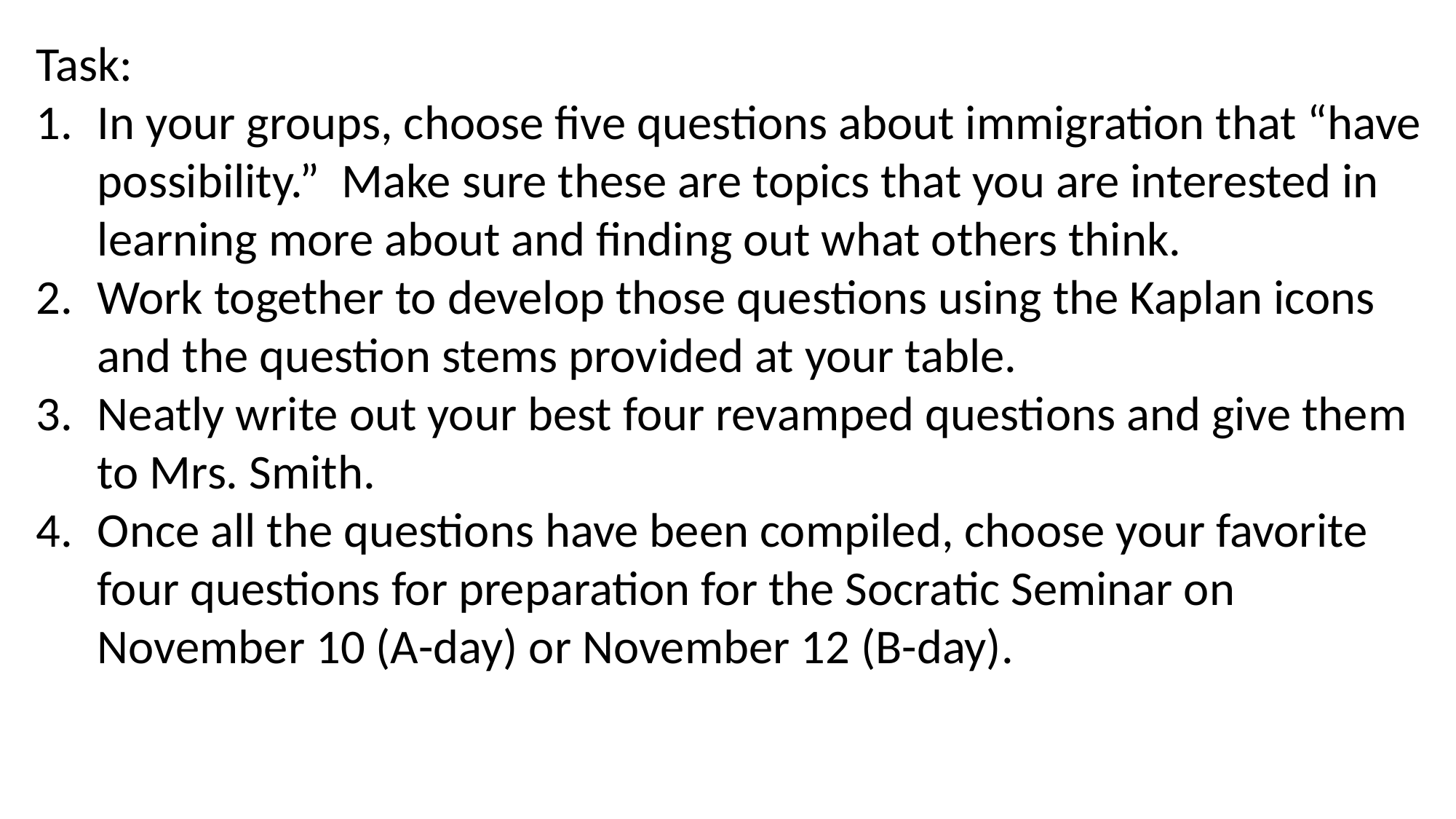

Task:
In your groups, choose five questions about immigration that “have possibility.”  Make sure these are topics that you are interested in learning more about and finding out what others think.
Work together to develop those questions using the Kaplan icons and the question stems provided at your table.
Neatly write out your best four revamped questions and give them to Mrs. Smith.
Once all the questions have been compiled, choose your favorite four questions for preparation for the Socratic Seminar on November 10 (A-day) or November 12 (B-day).